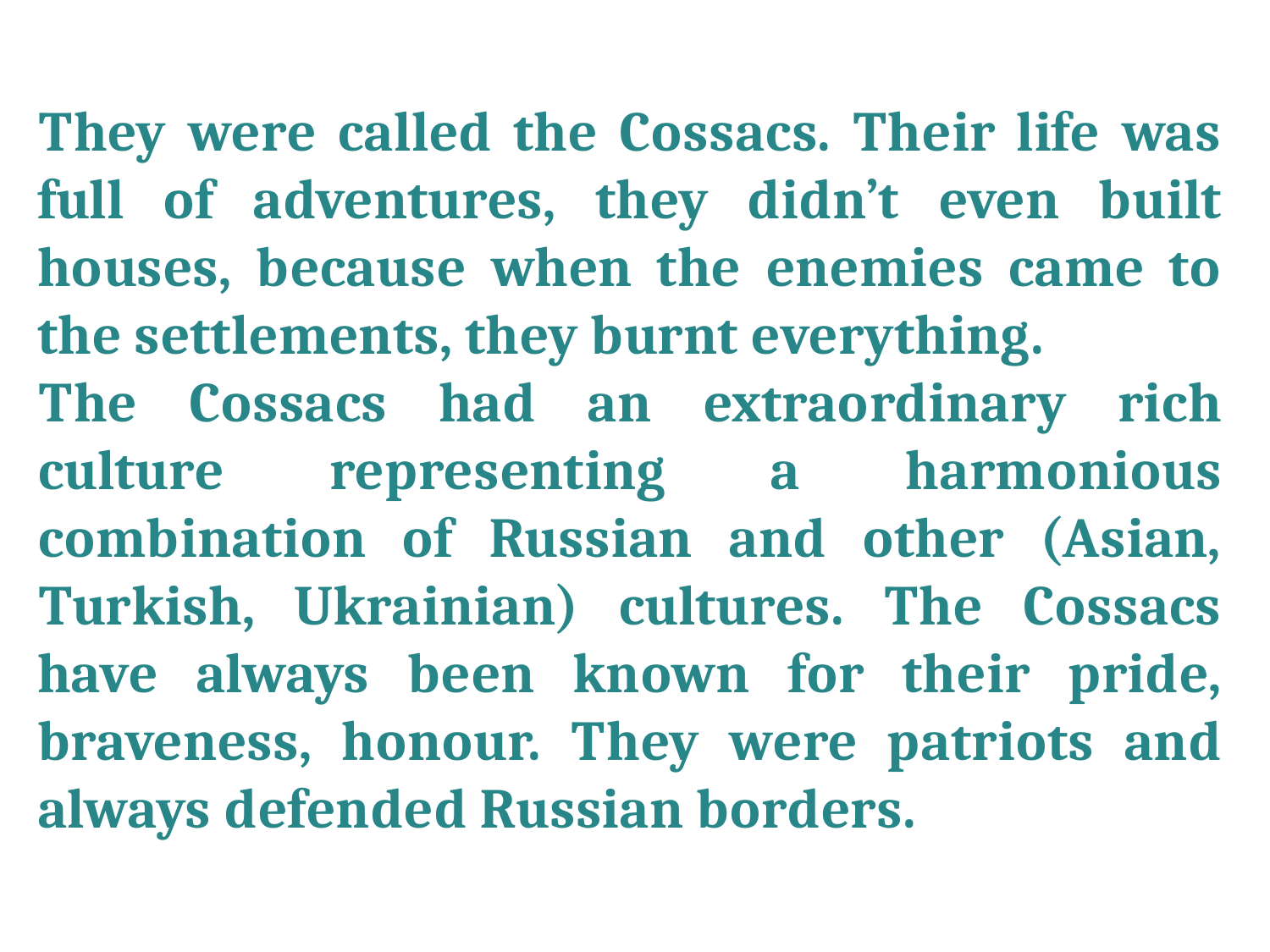

They were called the Cossacs. Their life was full of adventures, they didn’t even built houses, because when the enemies came to the settlements, they burnt everything.
The Cossacs had an extraordinary rich culture representing a harmonious combination of Russian and other (Asian, Turkish, Ukrainian) cultures. The Cossacs have always been known for their pride, braveness, honour. They were patriots and always defended Russian borders.